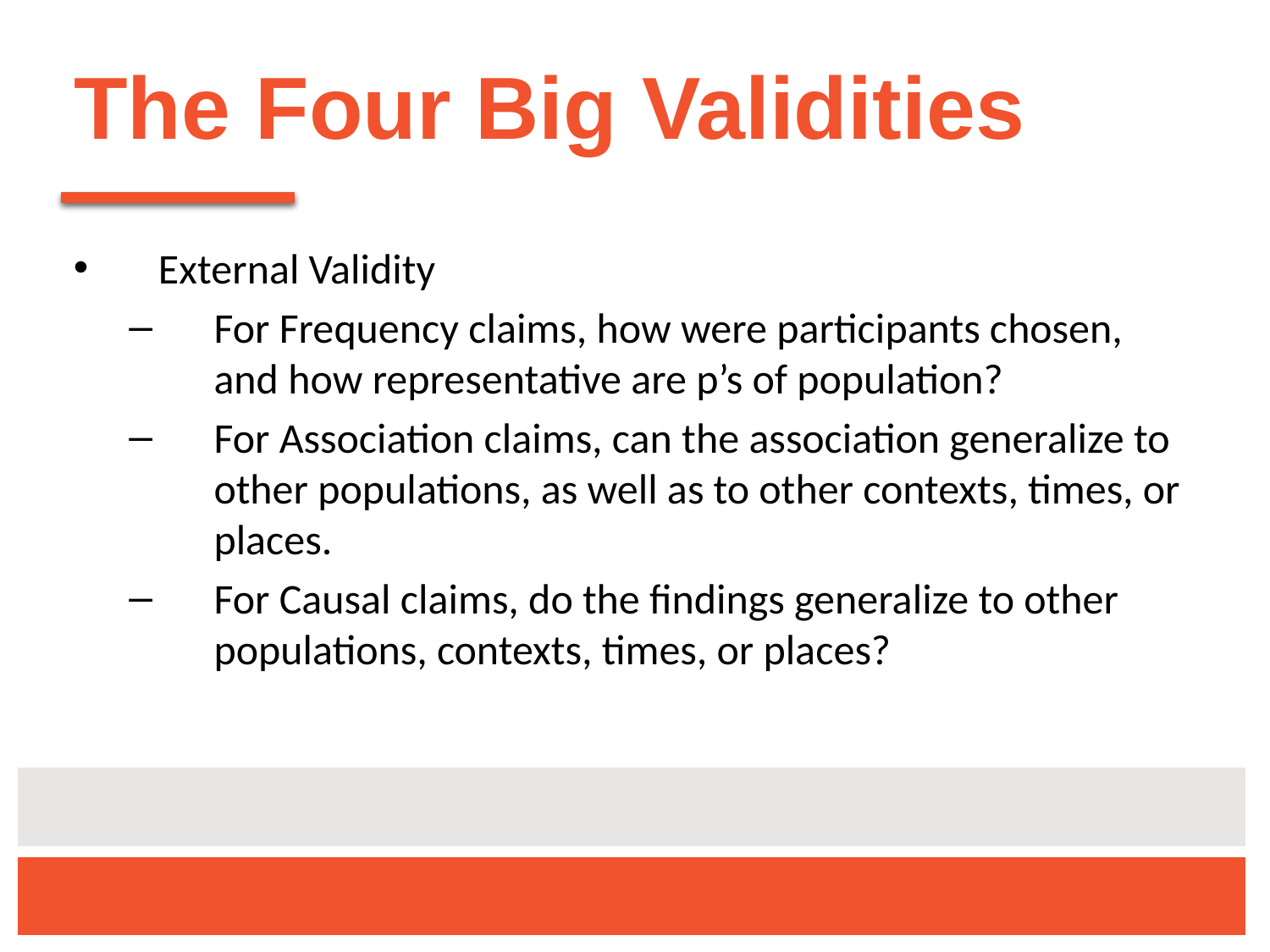

# The Four Big Validities
External Validity
For Frequency claims, how were participants chosen, and how representative are p’s of population?
For Association claims, can the association generalize to other populations, as well as to other contexts, times, or places.
For Causal claims, do the findings generalize to other populations, contexts, times, or places?